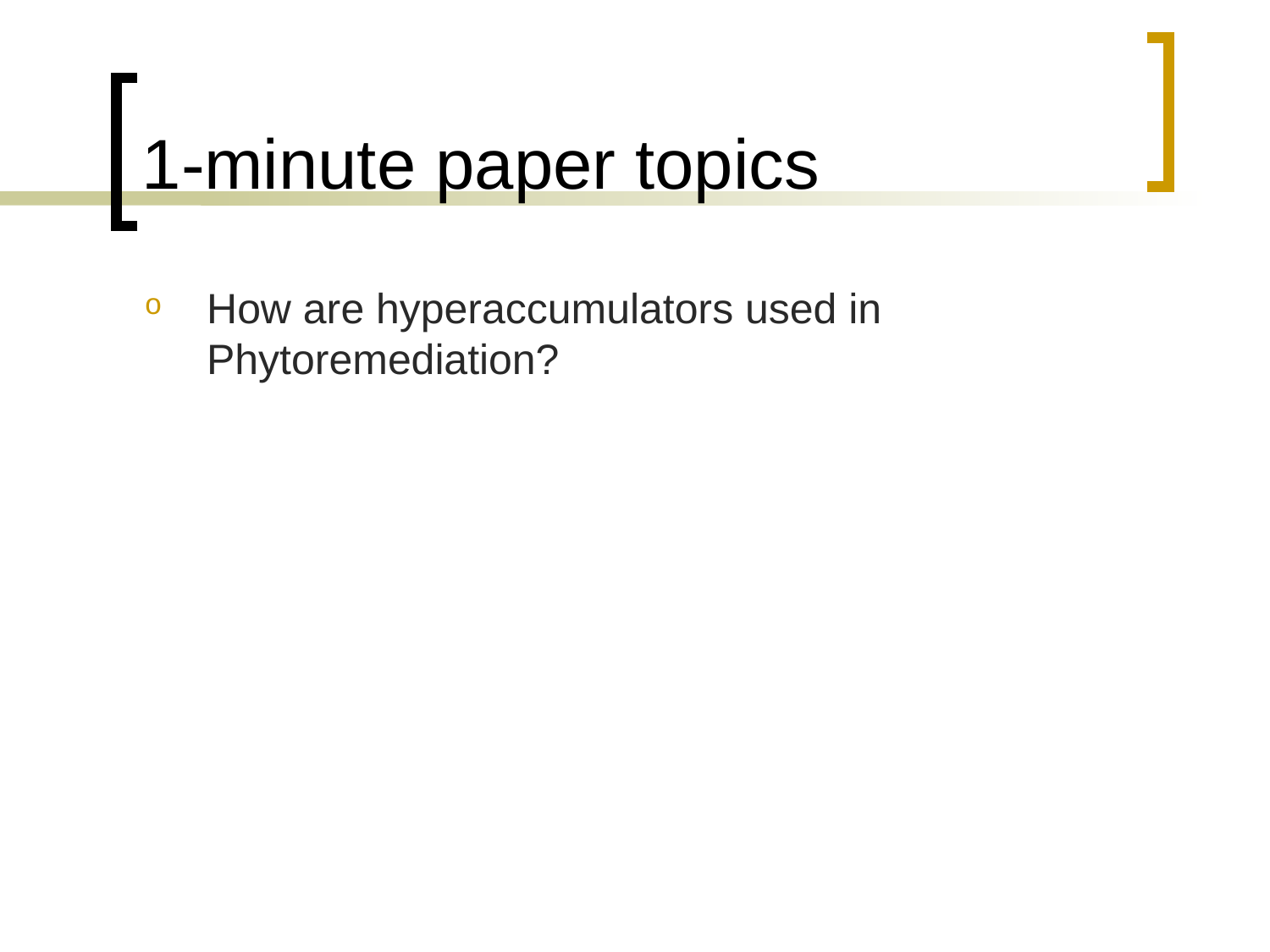

# 1-minute paper topics
How are hyperaccumulators used in Phytoremediation?